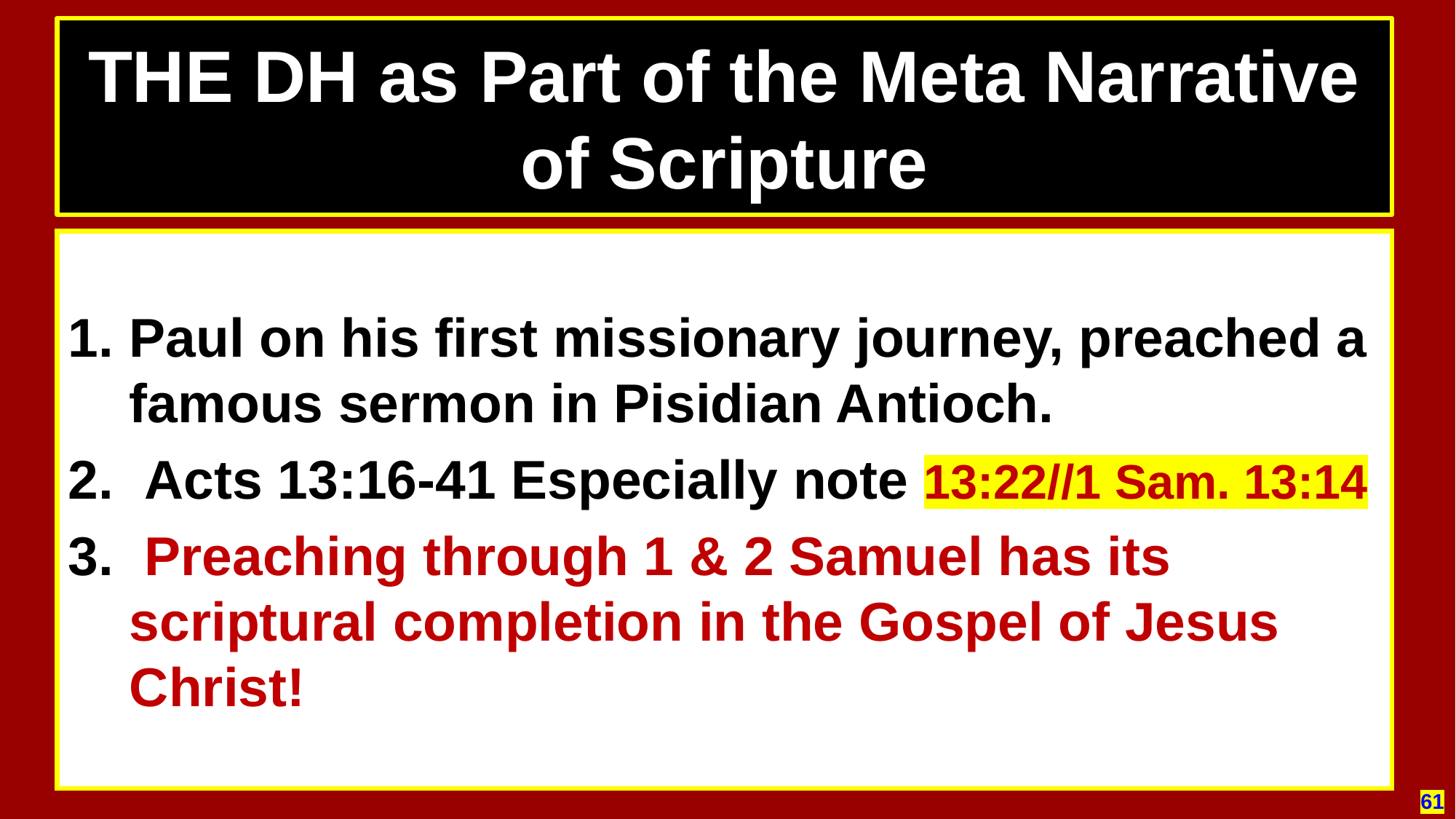

# THE DH as Part of the Meta Narrative of Scripture
Paul on his first missionary journey, preached a famous sermon in Pisidian Antioch.
 Acts 13:16-41 Especially note 13:22//1 Sam. 13:14
 Preaching through 1 & 2 Samuel has its scriptural completion in the Gospel of Jesus Christ!
61